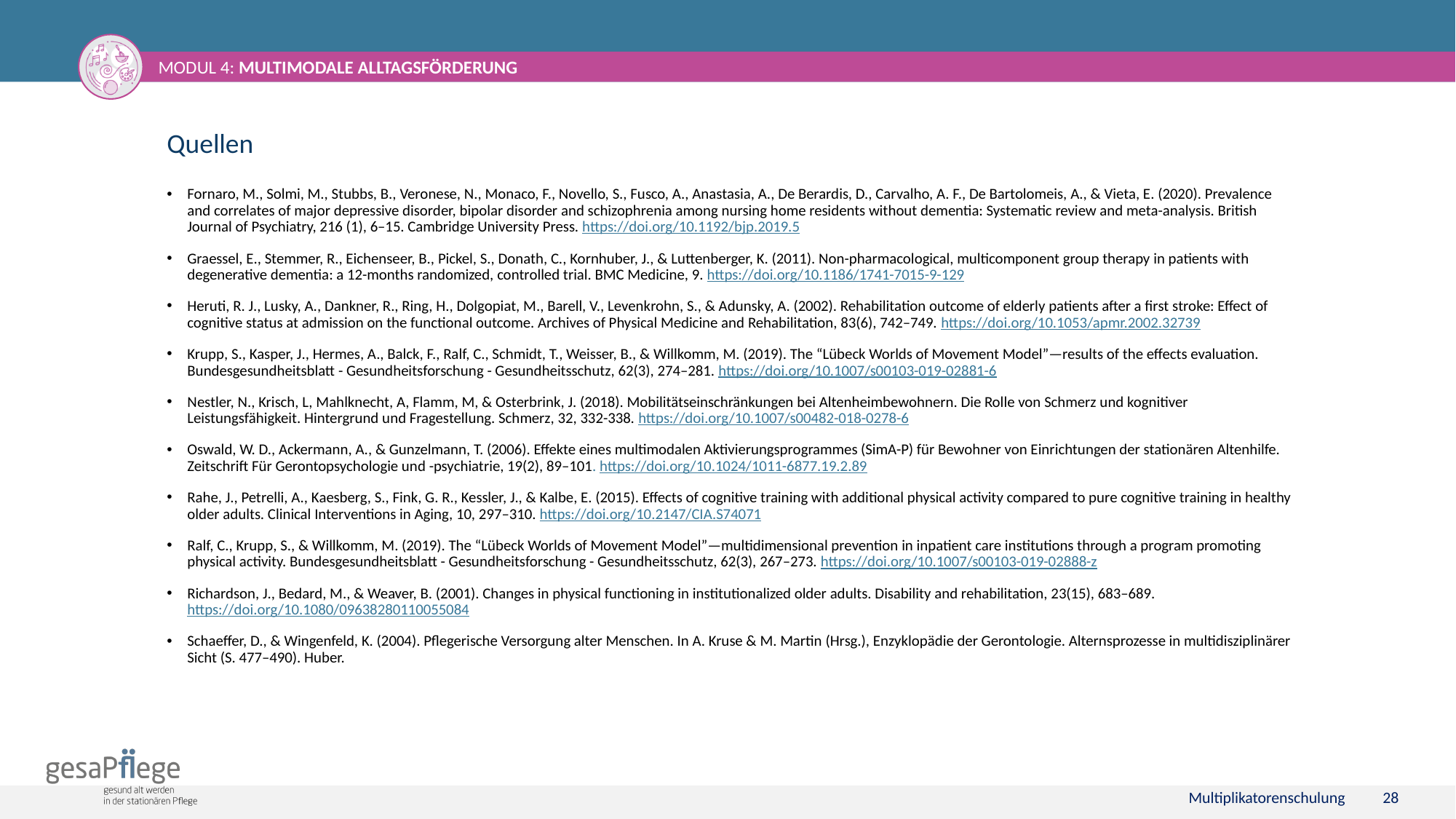

Fornaro, M., Solmi, M., Stubbs, B., Veronese, N., Monaco, F., Novello, S., Fusco, A., Anastasia, A., De Berardis, D., Carvalho, A. F., De Bartolomeis, A., & Vieta, E. (2020). Prevalence and correlates of major depressive disorder, bipolar disorder and schizophrenia among nursing home residents without dementia: Systematic review and meta-analysis. British Journal of Psychiatry, 216 (1), 6–15. Cambridge University Press. https://doi.org/10.1192/bjp.2019.5
Graessel, E., Stemmer, R., Eichenseer, B., Pickel, S., Donath, C., Kornhuber, J., & Luttenberger, K. (2011). Non-pharmacological, multicomponent group therapy in patients with degenerative dementia: a 12-months randomized, controlled trial. BMC Medicine, 9. https://doi.org/10.1186/1741-7015-9-129
Heruti, R. J., Lusky, A., Dankner, R., Ring, H., Dolgopiat, M., Barell, V., Levenkrohn, S., & Adunsky, A. (2002). Rehabilitation outcome of elderly patients after a first stroke: Effect of cognitive status at admission on the functional outcome. Archives of Physical Medicine and Rehabilitation, 83(6), 742–749. https://doi.org/10.1053/apmr.2002.32739
Krupp, S., Kasper, J., Hermes, A., Balck, F., Ralf, C., Schmidt, T., Weisser, B., & Willkomm, M. (2019). The “Lübeck Worlds of Movement Model”—results of the effects evaluation. Bundesgesundheitsblatt - Gesundheitsforschung - Gesundheitsschutz, 62(3), 274–281. https://doi.org/10.1007/s00103-019-02881-6
Nestler, N., Krisch, L, Mahlknecht, A, Flamm, M, & Osterbrink, J. (2018). Mobilitätseinschränkungen bei Altenheimbewohnern. Die Rolle von Schmerz und kognitiver Leistungsfähigkeit. Hintergrund und Fragestellung. Schmerz, 32, 332-338. https://doi.org/10.1007/s00482-018-0278-6
Oswald, W. D., Ackermann, A., & Gunzelmann, T. (2006). Effekte eines multimodalen Aktivierungsprogrammes (SimA-P) für Bewohner von Einrichtungen der stationären Altenhilfe. Zeitschrift Für Gerontopsychologie und -psychiatrie, 19(2), 89–101. https://doi.org/10.1024/1011-6877.19.2.89
Rahe, J., Petrelli, A., Kaesberg, S., Fink, G. R., Kessler, J., & Kalbe, E. (2015). Effects of cognitive training with additional physical activity compared to pure cognitive training in healthy older adults. Clinical Interventions in Aging, 10, 297–310. https://doi.org/10.2147/CIA.S74071
Ralf, C., Krupp, S., & Willkomm, M. (2019). The “Lübeck Worlds of Movement Model”—multidimensional prevention in inpatient care institutions through a program promoting physical activity. Bundesgesundheitsblatt - Gesundheitsforschung - Gesundheitsschutz, 62(3), 267–273. https://doi.org/10.1007/s00103-019-02888-z
Richardson, J., Bedard, M., & Weaver, B. (2001). Changes in physical functioning in institutionalized older adults. Disability and rehabilitation, 23(15), 683–689. https://doi.org/10.1080/09638280110055084
Schaeffer, D., & Wingenfeld, K. (2004). Pflegerische Versorgung alter Menschen. In A. Kruse & M. Martin (Hrsg.), Enzyklopädie der Gerontologie. Alternsprozesse in multidisziplinärer Sicht (S. 477–490). Huber.
Multiplikatorenschulung
28